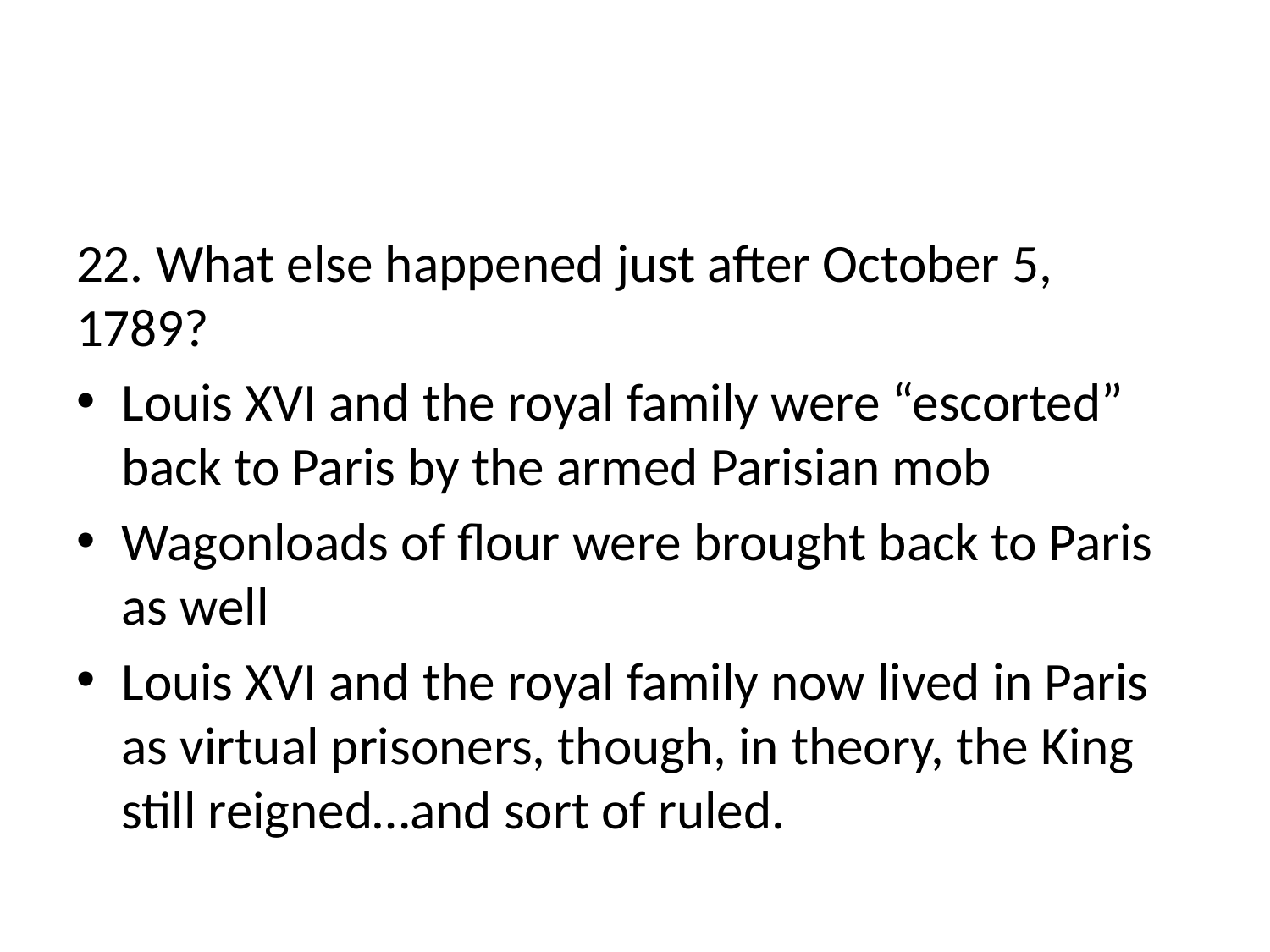

#
22. What else happened just after October 5, 1789?
Louis XVI and the royal family were “escorted” back to Paris by the armed Parisian mob
Wagonloads of flour were brought back to Paris as well
Louis XVI and the royal family now lived in Paris as virtual prisoners, though, in theory, the King still reigned…and sort of ruled.